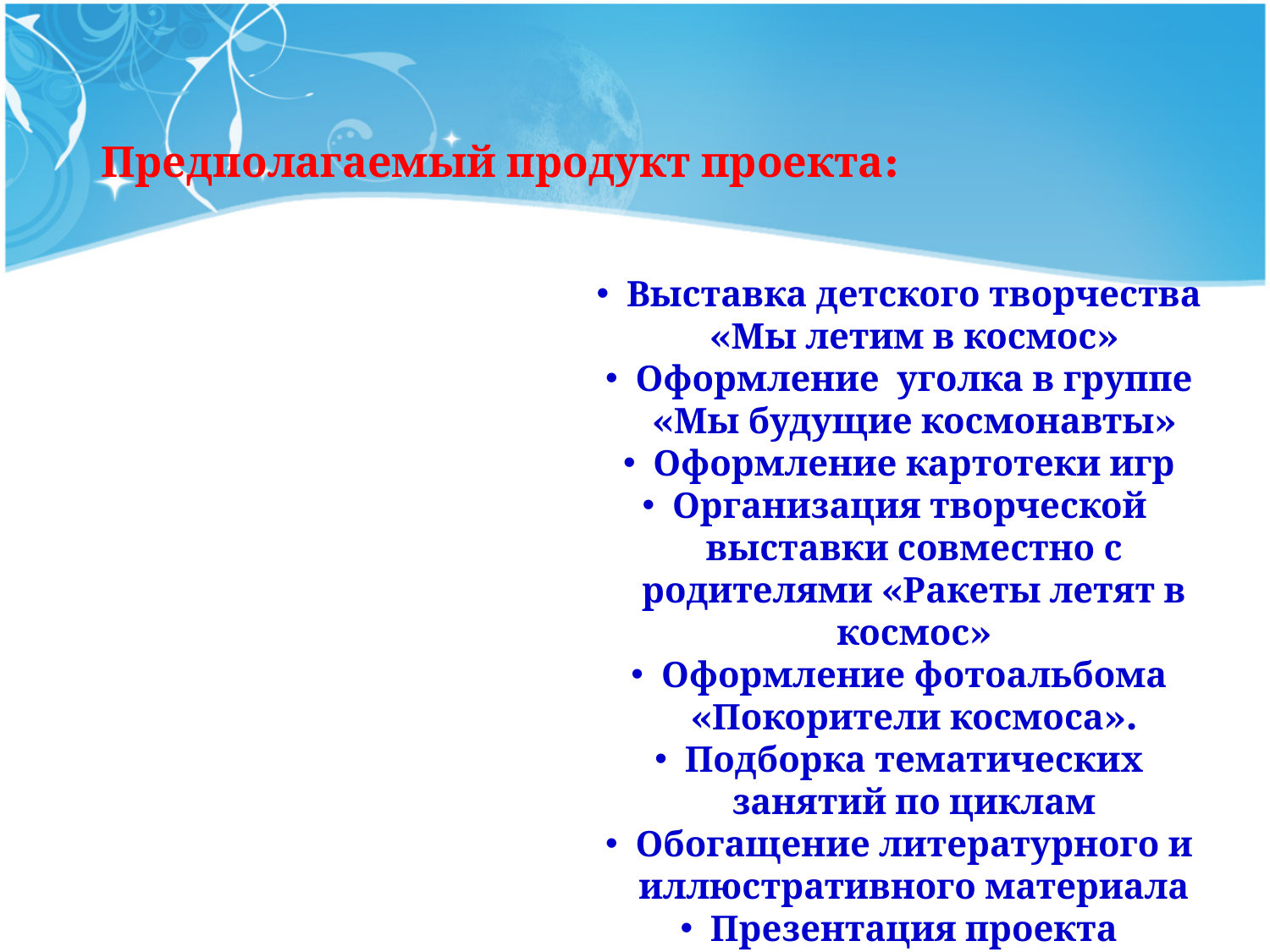

Выставка детского творчества «Мы летим в космос»
Оформление  уголка в группе «Мы будущие космонавты»
Оформление картотеки игр
Организация творческой  выставки совместно с родителями «Ракеты летят в космос»
Оформление фотоальбома «Покорители космоса».
Подборка тематических занятий по циклам
Обогащение литературного и иллюстративного материала
Презентация проекта
Итоговое мероприятие: Проведение  спортивного  праздника «Большое космическое путешествие»
# Предполагаемый продукт проекта: